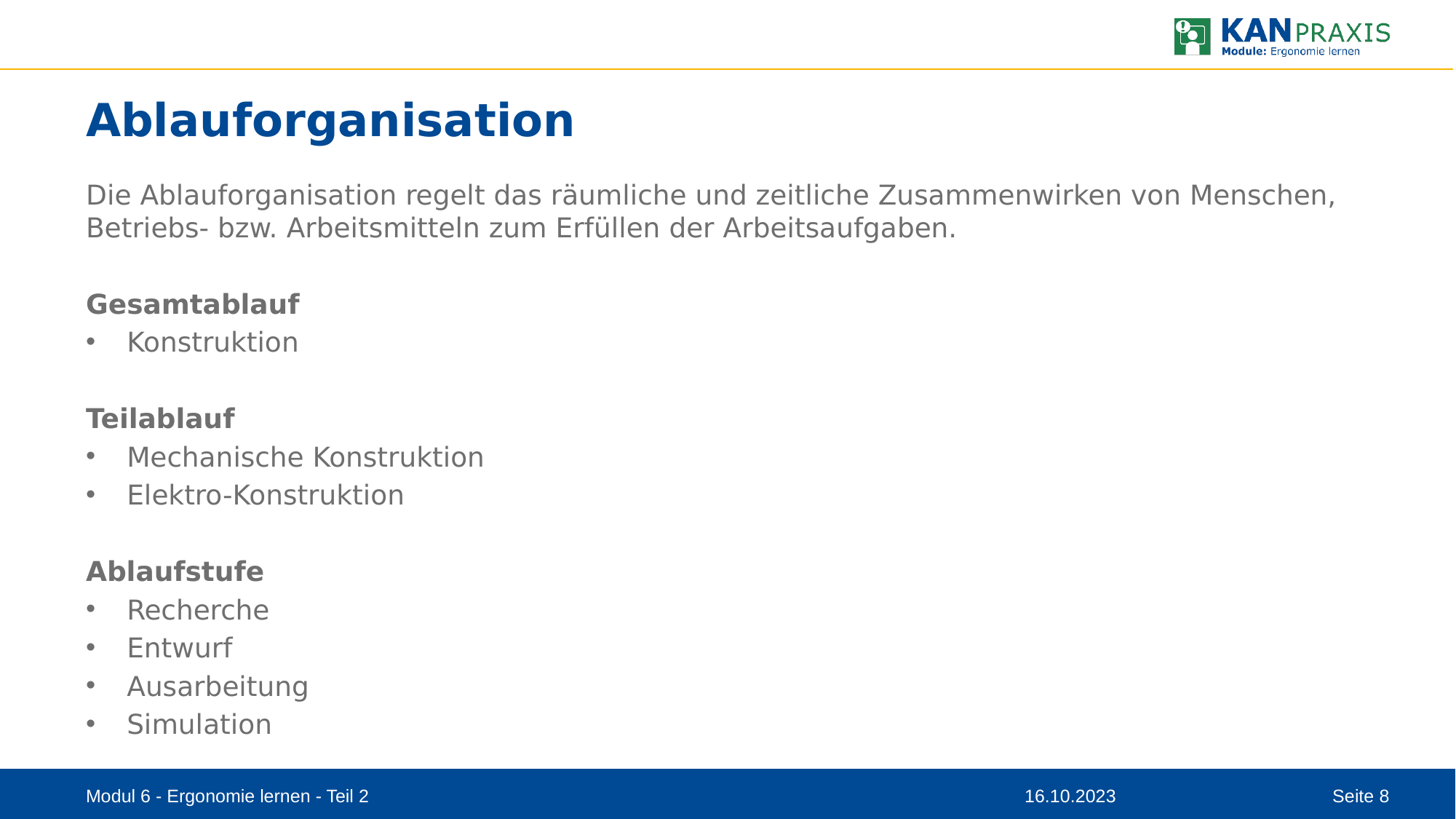

# Ablauforganisation
Die Ablauforganisation regelt das räumliche und zeitliche Zusammenwirken von Menschen, Betriebs- bzw. Arbeitsmitteln zum Erfüllen der Arbeitsaufgaben.

Gesamtablauf
Konstruktion

Teilablauf
Mechanische Konstruktion
Elektro-Konstruktion

Ablaufstufe
Recherche
Entwurf
Ausarbeitung
Simulation

Modul 6 - Ergonomie lernen - Teil 2
16.10.2023
Seite 8